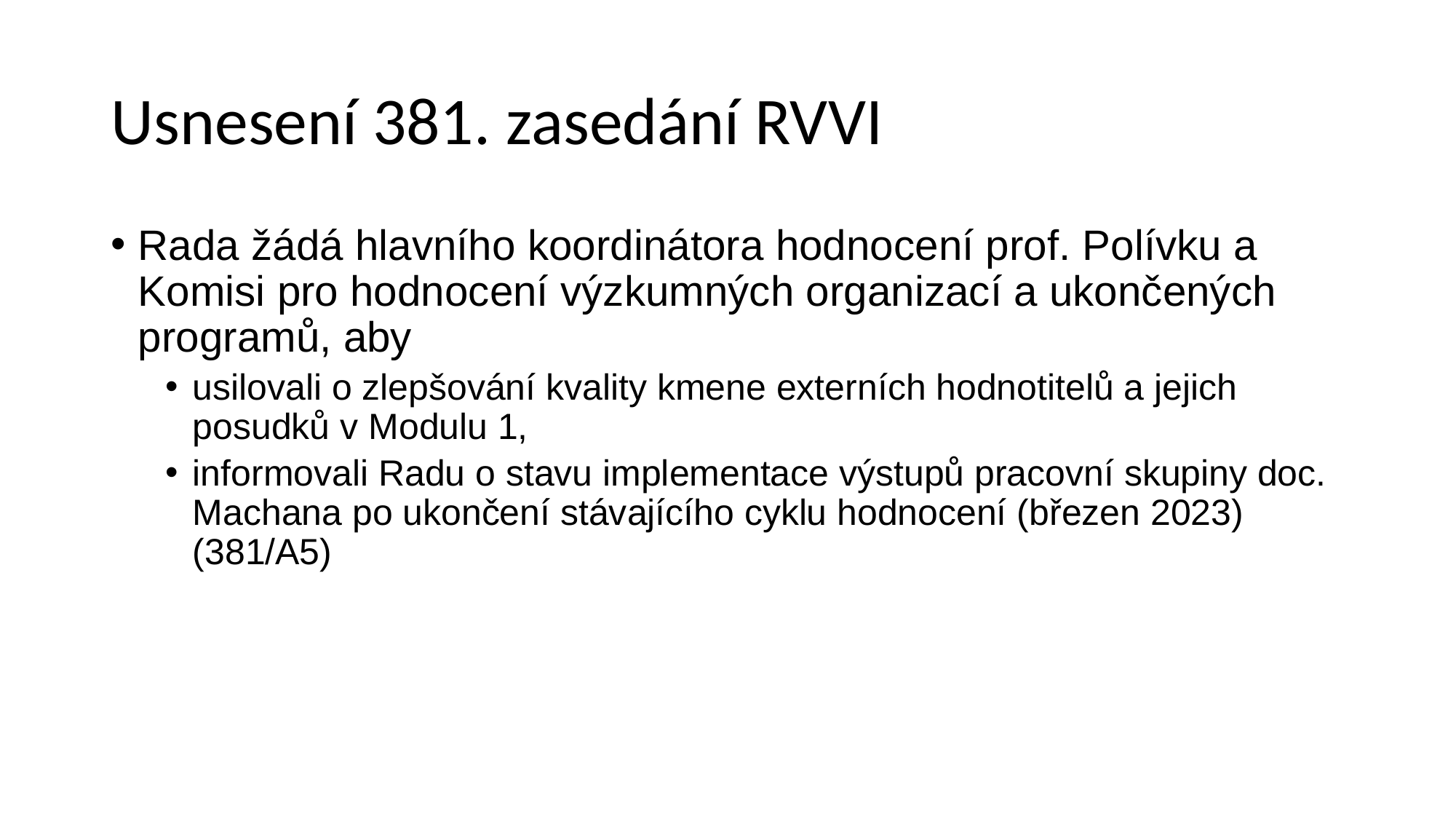

# Usnesení 381. zasedání RVVI
Rada žádá hlavního koordinátora hodnocení prof. Polívku a Komisi pro hodnocení výzkumných organizací a ukončených programů, aby
usilovali o zlepšování kvality kmene externích hodnotitelů a jejich posudků v Modulu 1,
informovali Radu o stavu implementace výstupů pracovní skupiny doc. Machana po ukončení stávajícího cyklu hodnocení (březen 2023) (381/A5)